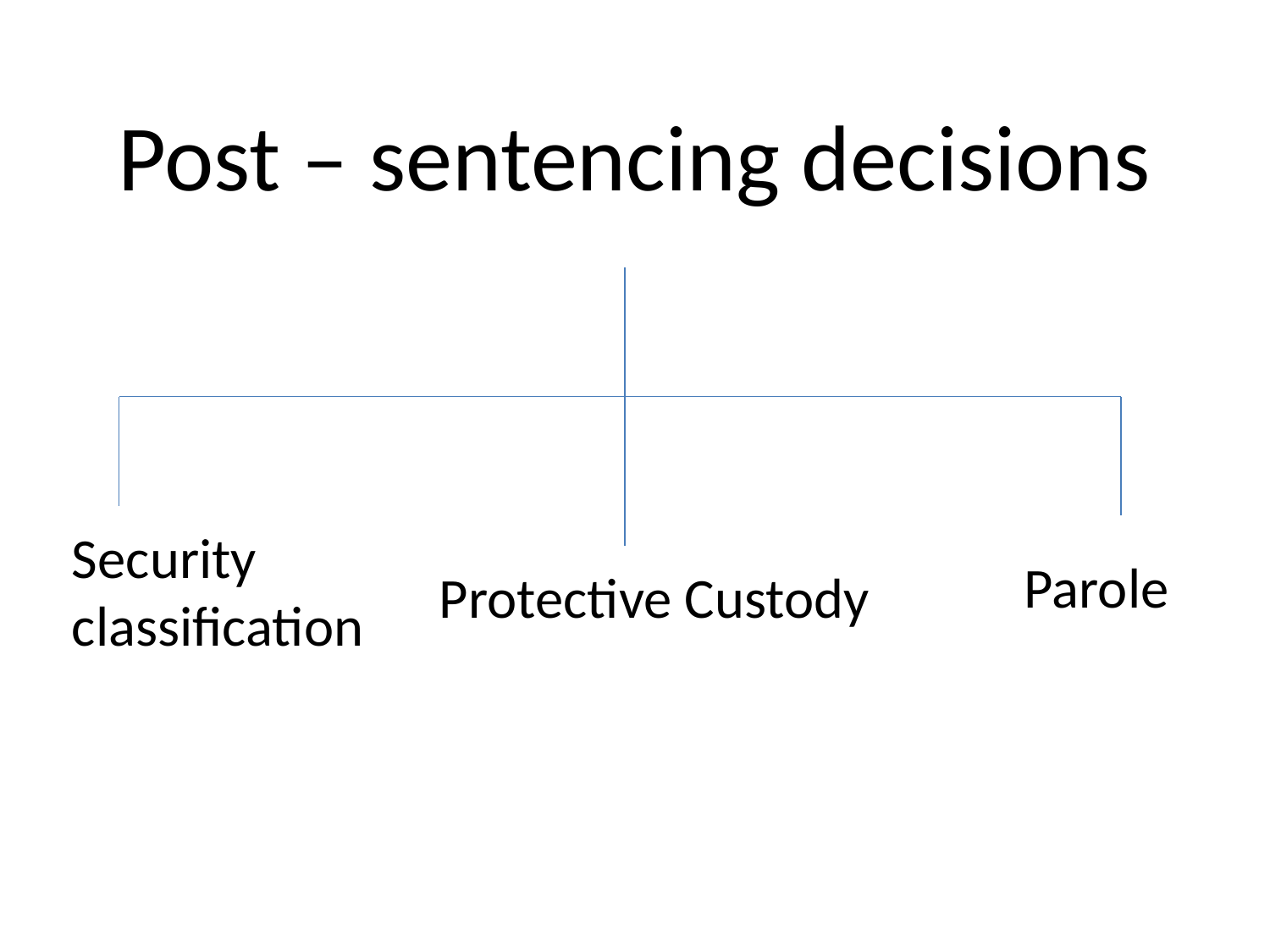

# Post – sentencing decisions
Security classification
Parole
Protective Custody